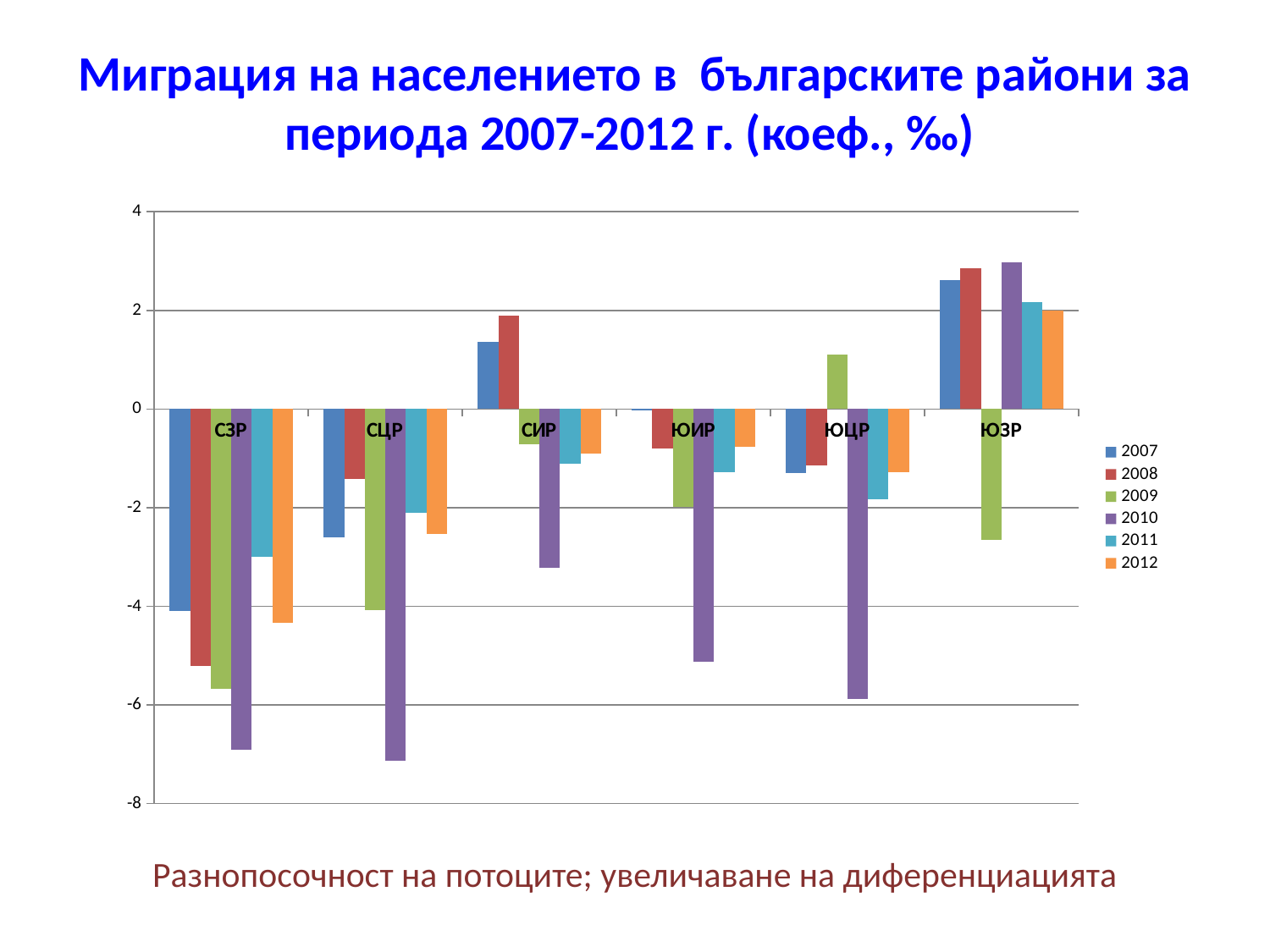

# Миграция на населението в  българските райони за периода 2007-2012 г. (коеф., ‰)

### Chart

| Category | 2007 | 2008 | 2009 | 2010 | 2011 | 2012 |
|---|---|---|---|---|---|---|
| СЗР | -4.1 | -5.21 | -5.67 | -6.91 | -2.99 | -4.33 |
| СЦР | -2.61 | -1.41 | -4.07 | -7.13 | -2.11 | -2.54 |
| СИР | 1.37 | 1.89 | -0.72 | -3.22 | -1.1 | -0.91 |
| ЮИР | -0.02 | -0.8 | -1.98 | -5.13 | -1.28 | -0.77 |
| ЮЦР | -1.29 | -1.14 | 1.11 | -5.88 | -1.83 | -1.28 |
| ЮЗР | 2.62 | 2.85 | -2.65 | 2.98 | 2.17 | 2.0 |
Разнопосочност на потоците; увеличаване на диференциацията